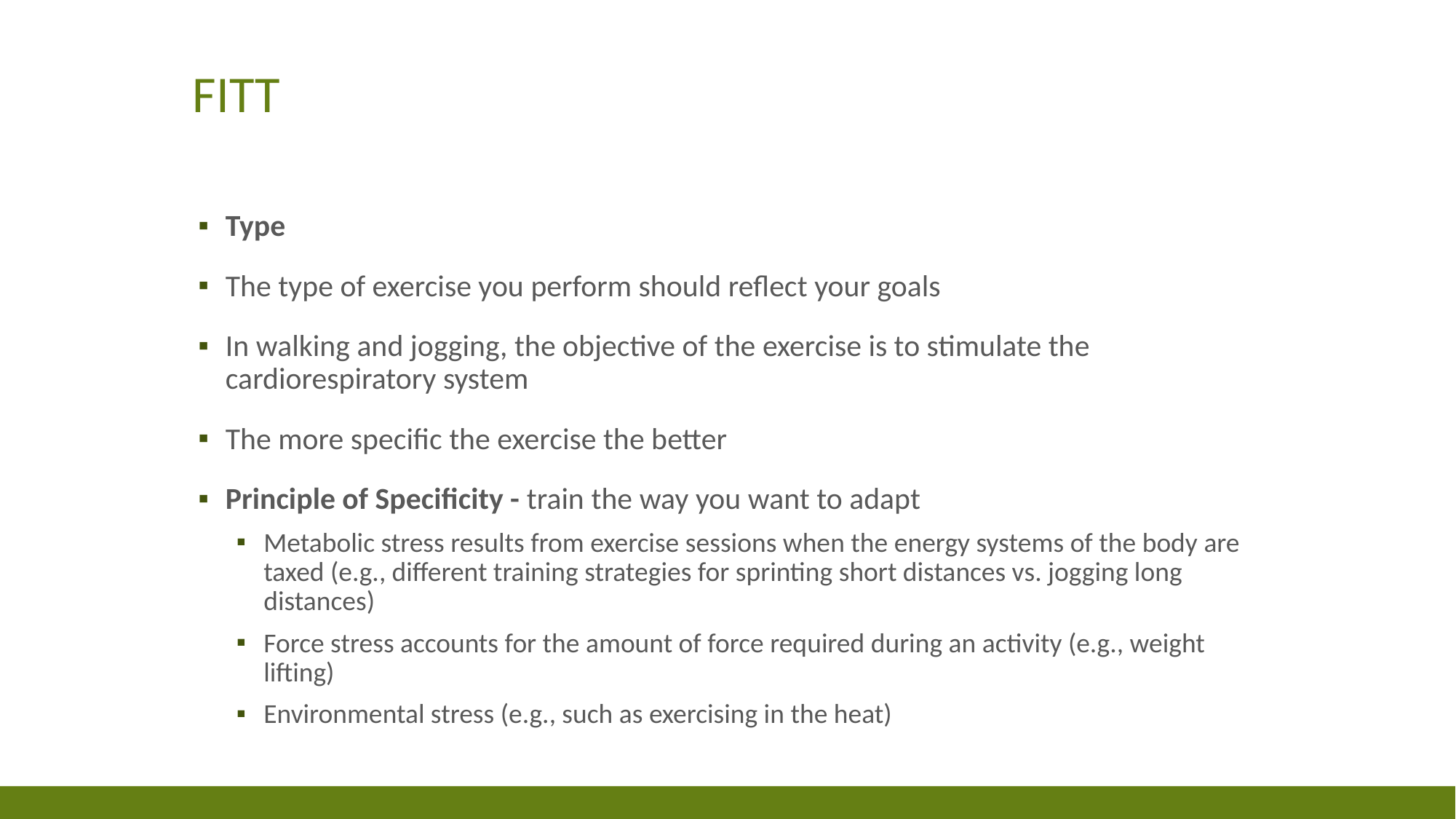

# FITT
Type
The type of exercise you perform should reflect your goals
In walking and jogging, the objective of the exercise is to stimulate the cardiorespiratory system
The more specific the exercise the better
Principle of Specificity - train the way you want to adapt
Metabolic stress results from exercise sessions when the energy systems of the body are taxed (e.g., different training strategies for sprinting short distances vs. jogging long distances)
Force stress accounts for the amount of force required during an activity (e.g., weight lifting)
Environmental stress (e.g., such as exercising in the heat)